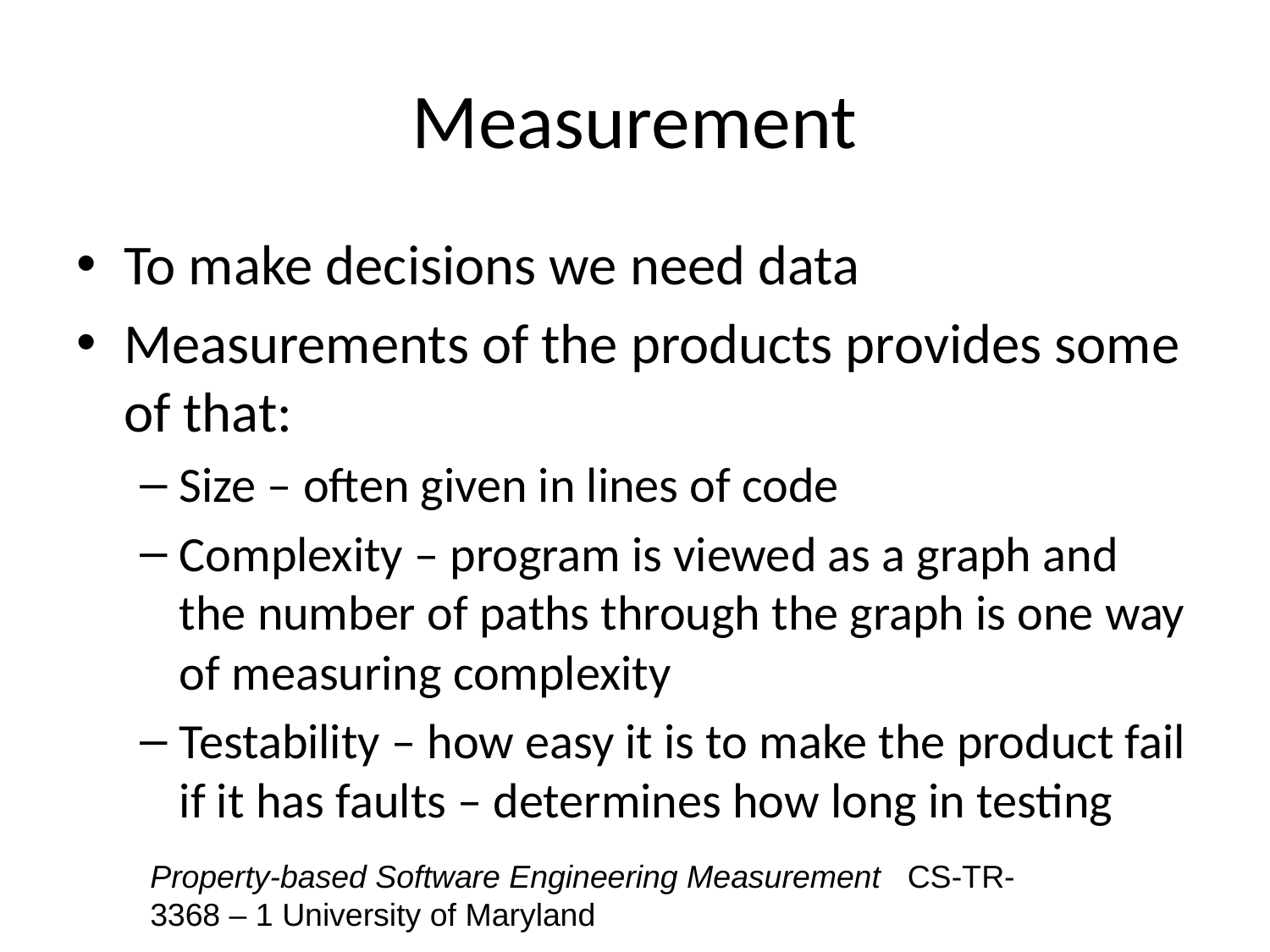

# Measurement
To make decisions we need data
Measurements of the products provides some of that:
Size – often given in lines of code
Complexity – program is viewed as a graph and the number of paths through the graph is one way of measuring complexity
Testability – how easy it is to make the product fail if it has faults – determines how long in testing
Property-based Software Engineering Measurement   CS-TR-3368 – 1 University of Maryland